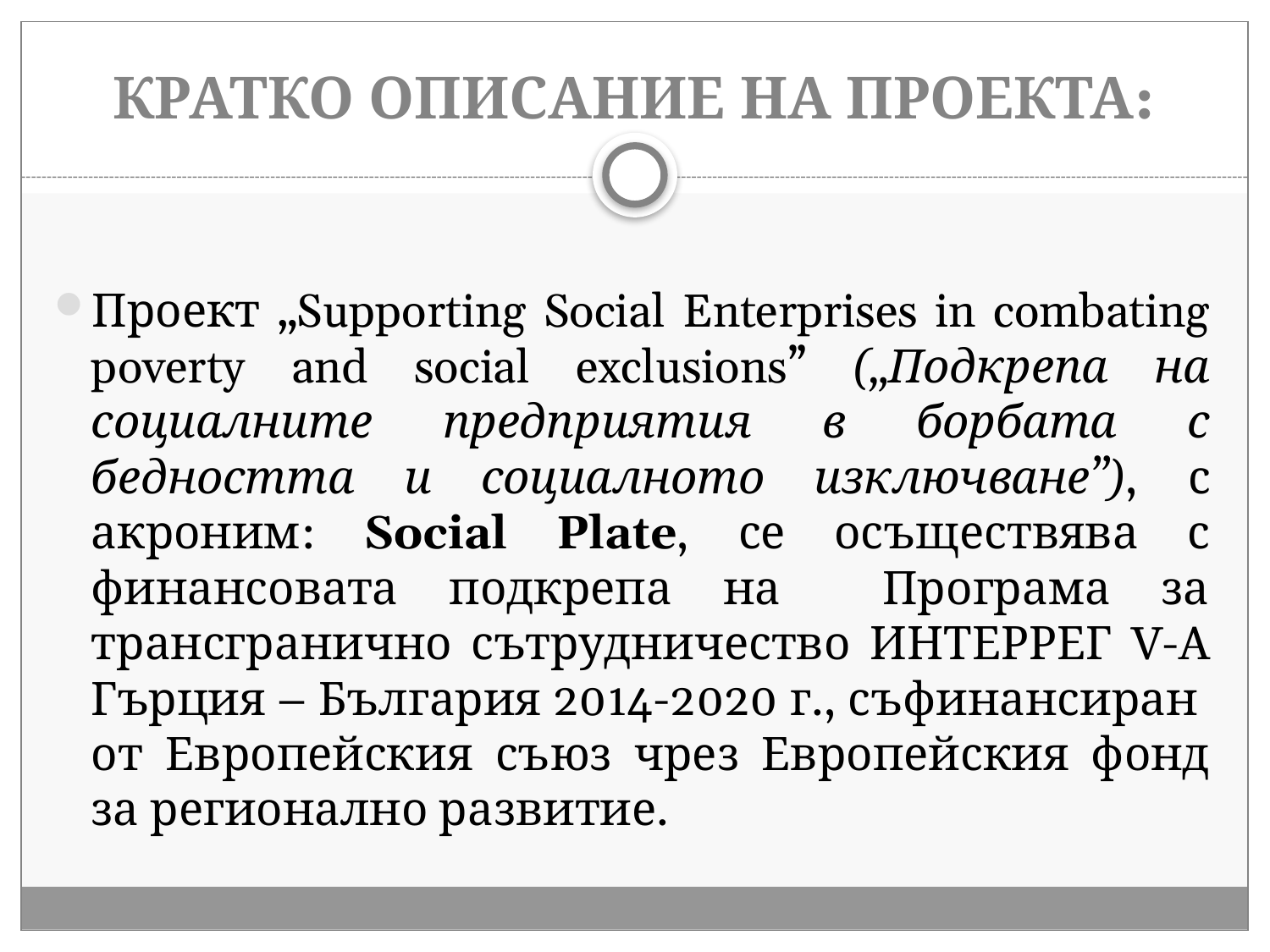

# КРАТКО ОПИСАНИЕ НА ПРОЕКТА:
Проект „Supporting Social Enterprises in combating poverty and social exclusions” („Подкрепа на социалните предприятия в борбата с бедността и социалното изключване”), с акроним: Social Plate, се осъществява с финансовата подкрепа на  Програма за трансгранично сътрудничество ИНТЕРРЕГ V-A Гърция – България 2014-2020 г., съфинансиран  от Европейския съюз чрез Европейския фонд за регионално развитие.